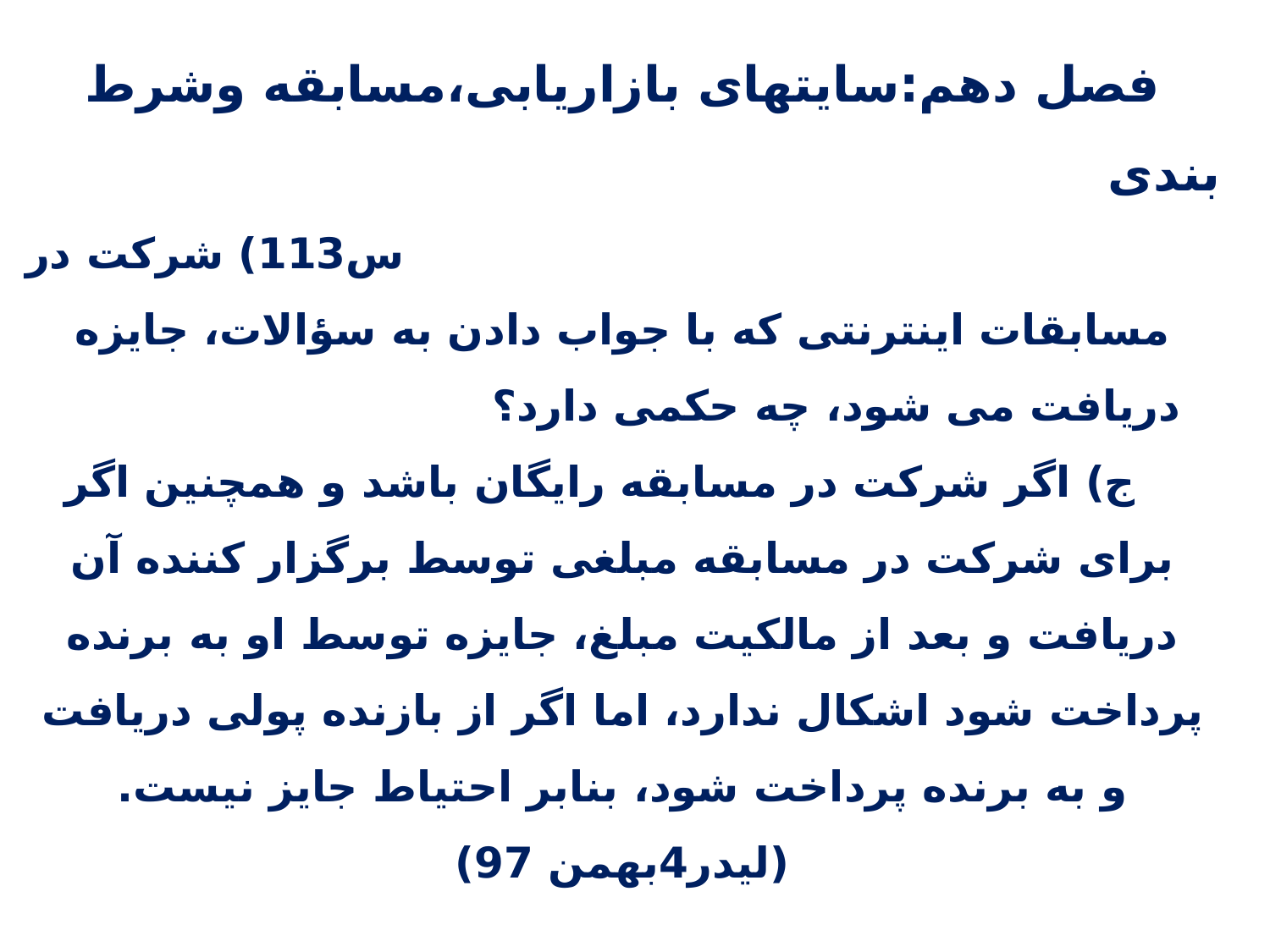

فصل دهم:سایتهای بازاریابی،مسابقه وشرط بندی                                                                                                                                 س113) شرکت در مسابقات اینترنتی که با جواب دادن به سؤالات، جایزه دریافت می شود، چه حکمی دارد؟
   ج) اگر شرکت در مسابقه رایگان باشد و همچنین اگر برای شرکت در مسابقه مبلغی توسط برگزار کننده آن دریافت و بعد از مالکیت مبلغ، جایزه توسط او به برنده پرداخت شود اشکال ندارد، اما اگر از بازنده پولی دریافت و به برنده پرداخت شود، بنابر احتیاط جایز نیست.(لیدر4بهمن 97)

س114)حکم خرید وفروش در فضای مجازی باتوجه به عدم رویت جنس مورد معامله چیست ؟
ج) اگر خصوصیات مورد معامله به صورت کامل روشن باشد، معامله صحیح است.
 (  شماره استفتاء: 888054   تاریخ استفتاء: 9/4/1397)